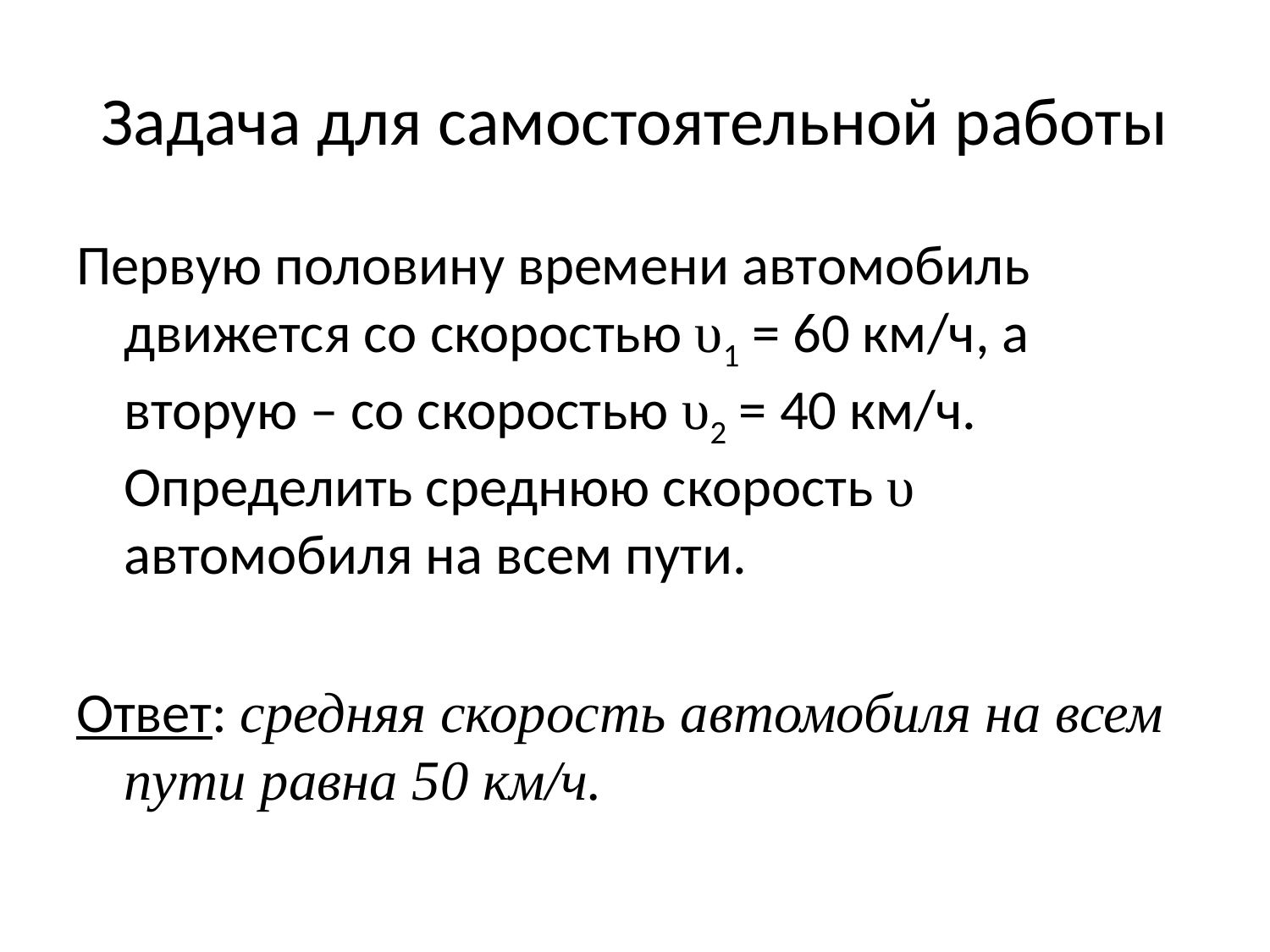

# Задача для самостоятельной работы
Первую половину времени автомобиль движется со скоростью υ1 = 60 км/ч, а вторую – со скоростью υ2 = 40 км/ч. Определить среднюю скорость υ автомобиля на всем пути.

Ответ: средняя скорость автомобиля на всем пути равна 50 км/ч.